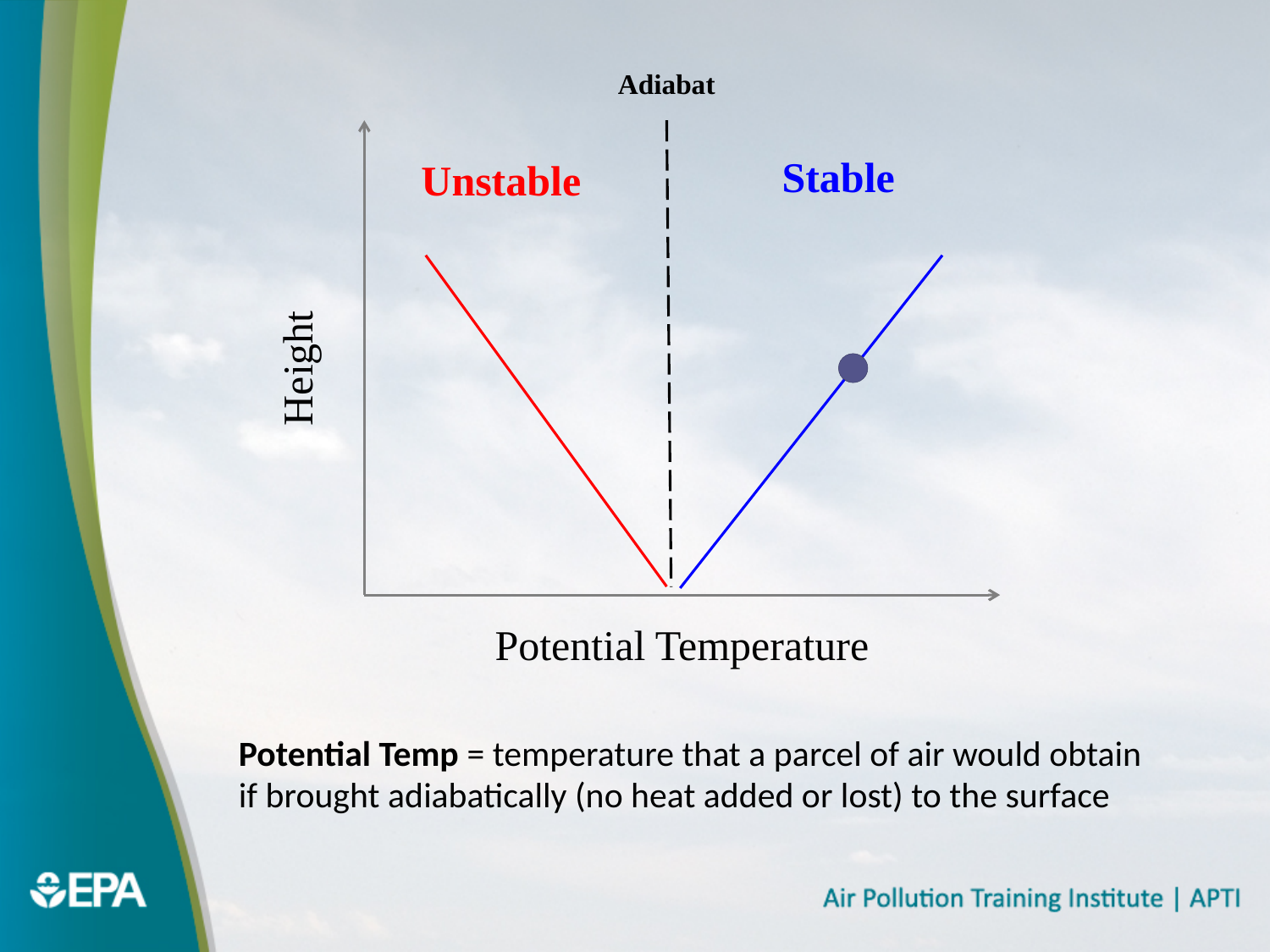

2/24/2026
15
Adiabat
Height
Potential Temperature
Stable
Unstable

Potential Temp = temperature that a parcel of air would obtain if brought adiabatically (no heat added or lost) to the surface